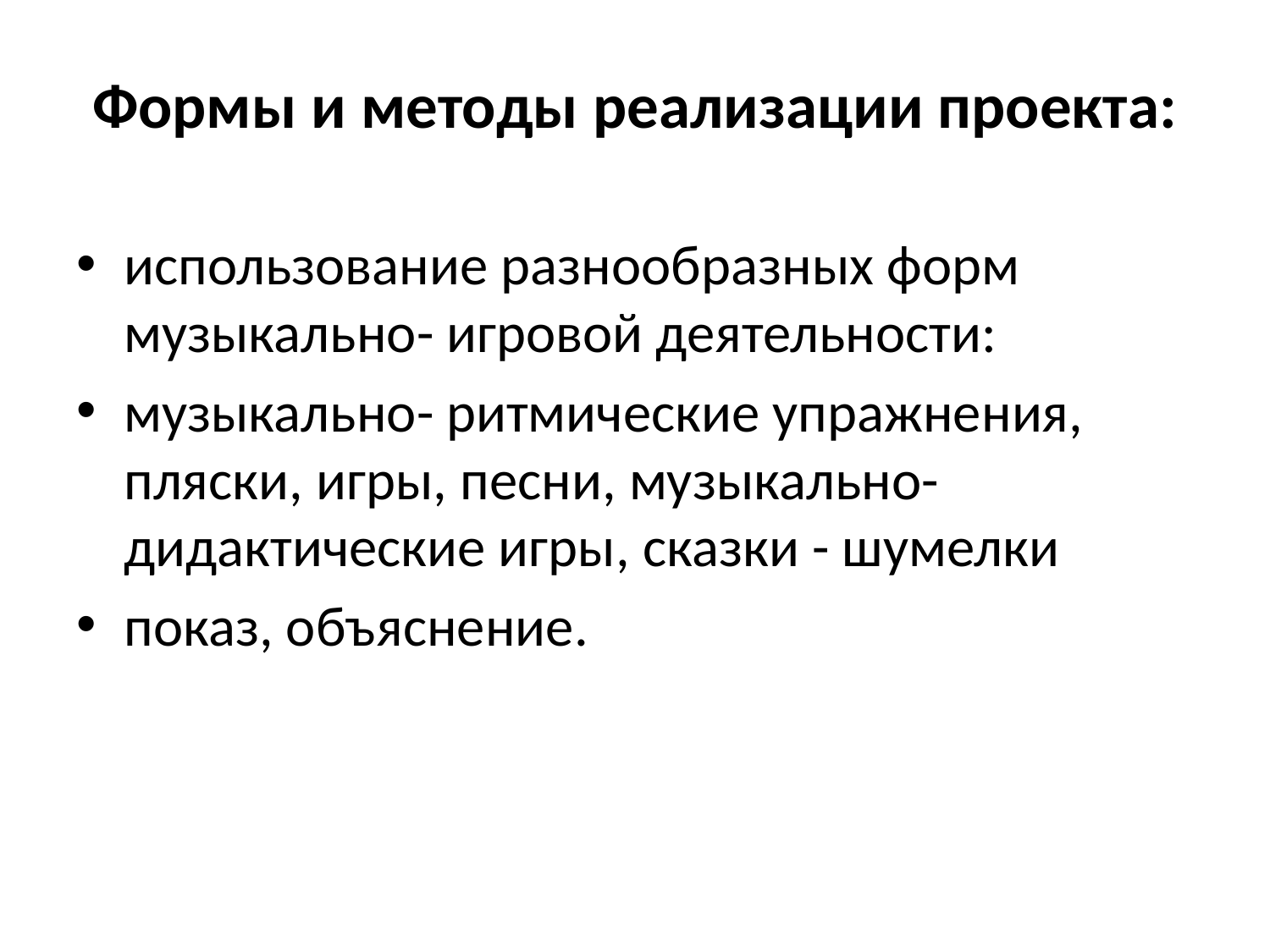

# Формы и методы реализации проекта:
использование разнообразных форм музыкально- игровой деятельности:
музыкально- ритмические упражнения, пляски, игры, песни, музыкально- дидактические игры, сказки - шумелки
показ, объяснение.